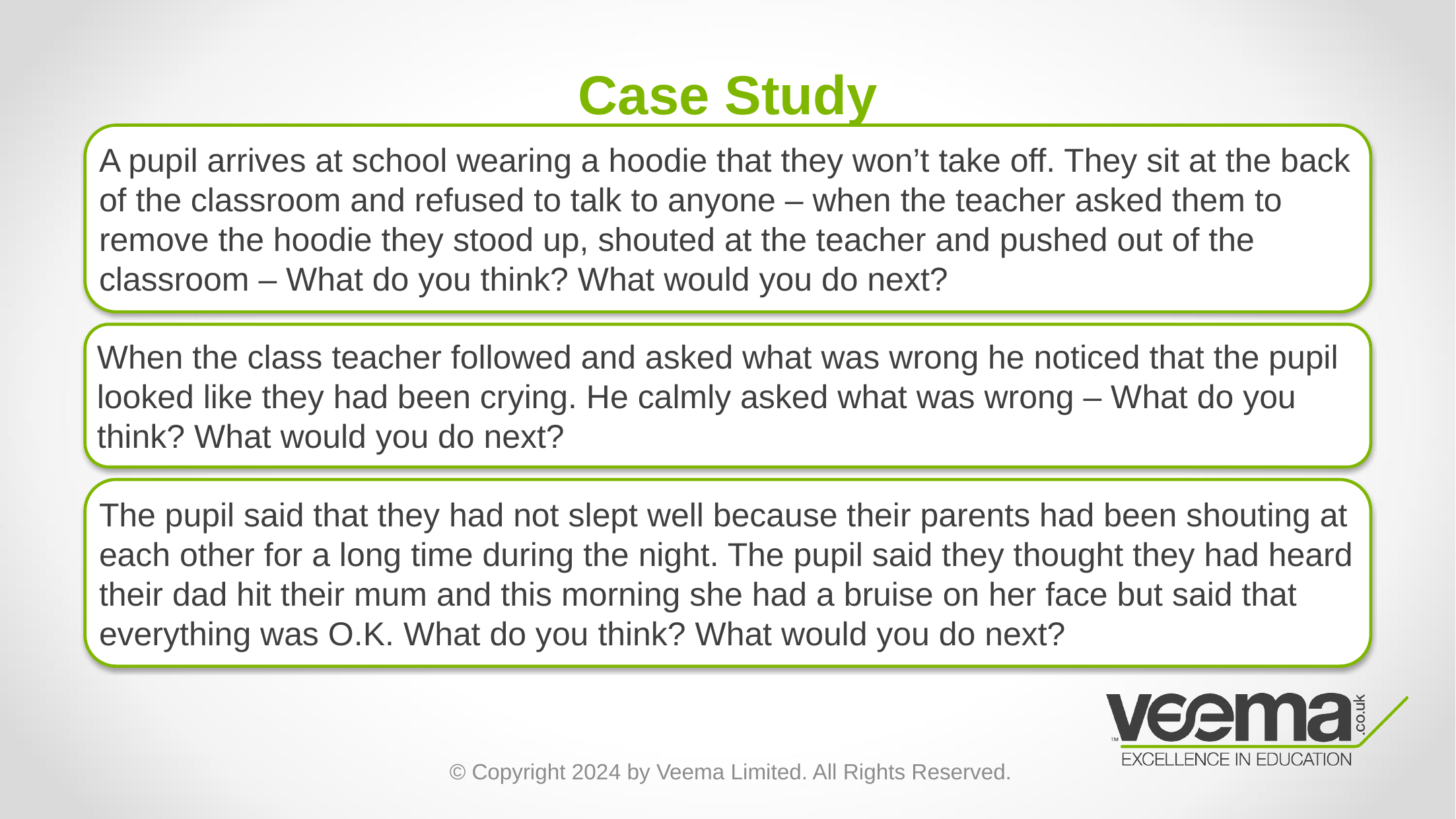

# Case Study
A pupil arrives at school wearing a hoodie that they won’t take off. They sit at the back of the classroom and refused to talk to anyone – when the teacher asked them to remove the hoodie they stood up, shouted at the teacher and pushed out of the classroom – What do you think? What would you do next?
When the class teacher followed and asked what was wrong he noticed that the pupil looked like they had been crying. He calmly asked what was wrong – What do you think? What would you do next?
The pupil said that they had not slept well because their parents had been shouting at each other for a long time during the night. The pupil said they thought they had heard their dad hit their mum and this morning she had a bruise on her face but said that everything was O.K. What do you think? What would you do next?